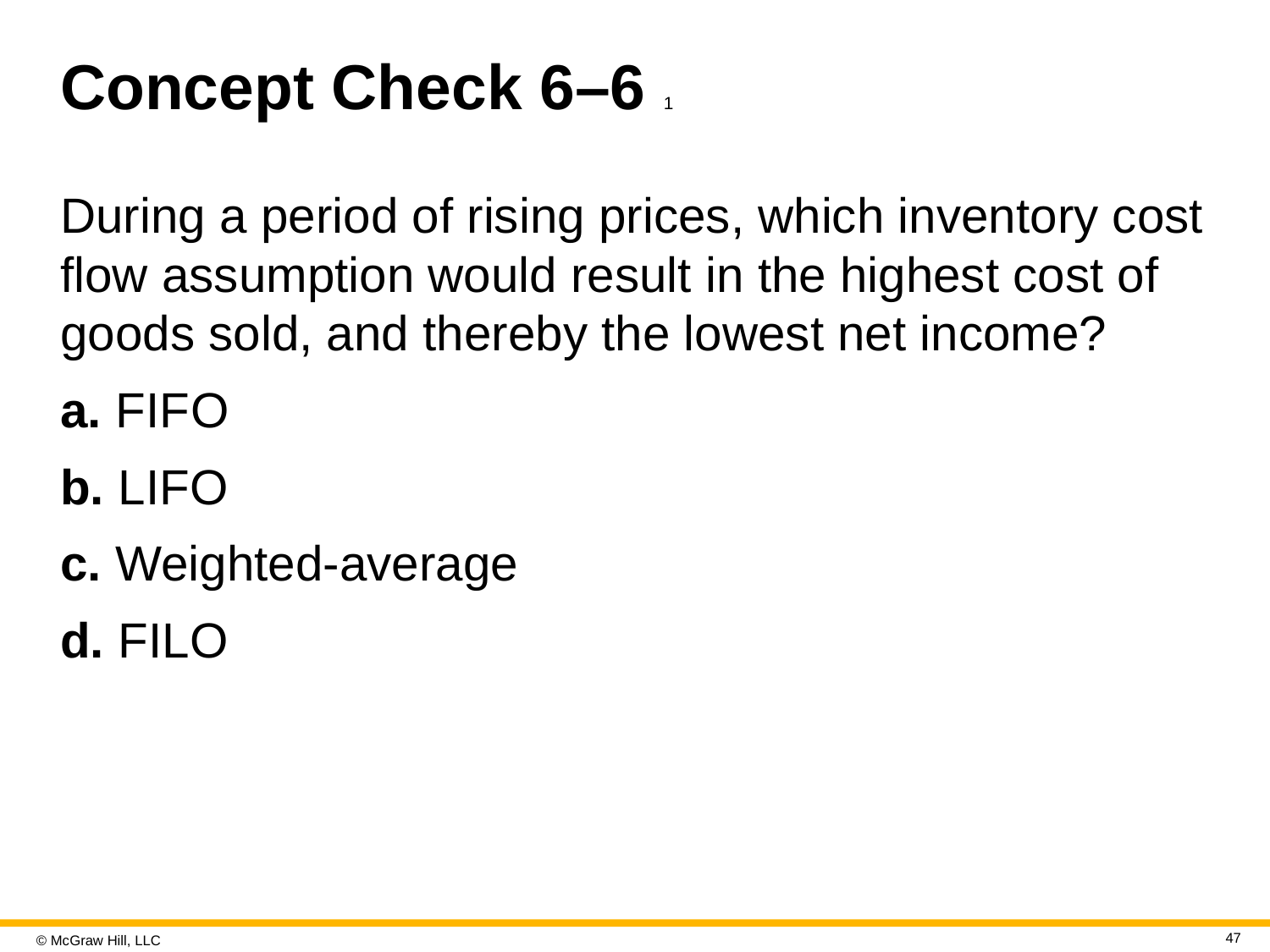

# Concept Check 6–6 1
During a period of rising prices, which inventory cost flow assumption would result in the highest cost of goods sold, and thereby the lowest net income?
a. F I F O
b. L I F O
c. Weighted-average
d. F I L O
47